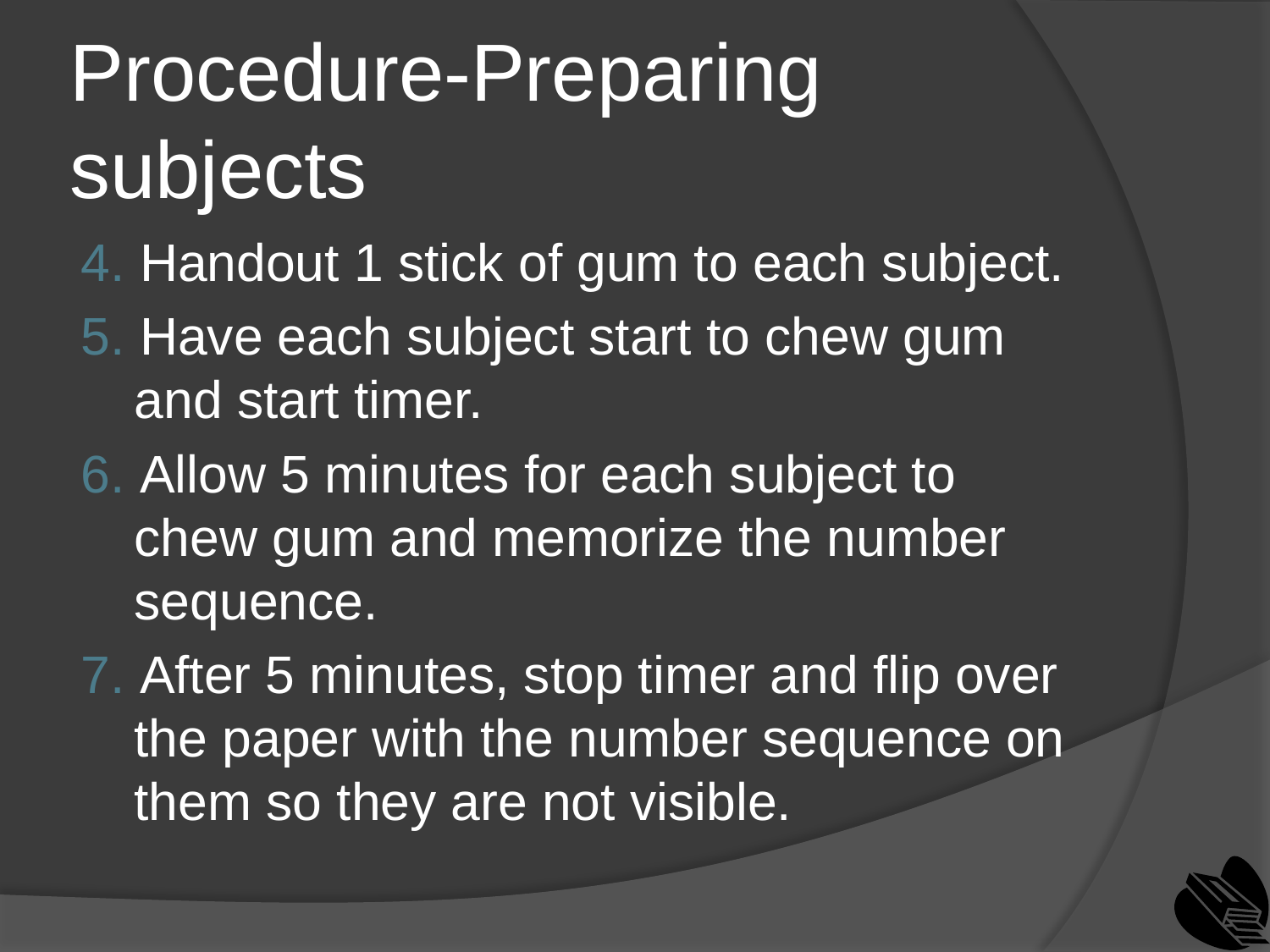

# Procedure-Preparing subjects
4. Handout 1 stick of gum to each subject.
5. Have each subject start to chew gum and start timer.
6. Allow 5 minutes for each subject to chew gum and memorize the number sequence.
7. After 5 minutes, stop timer and flip over the paper with the number sequence on them so they are not visible.